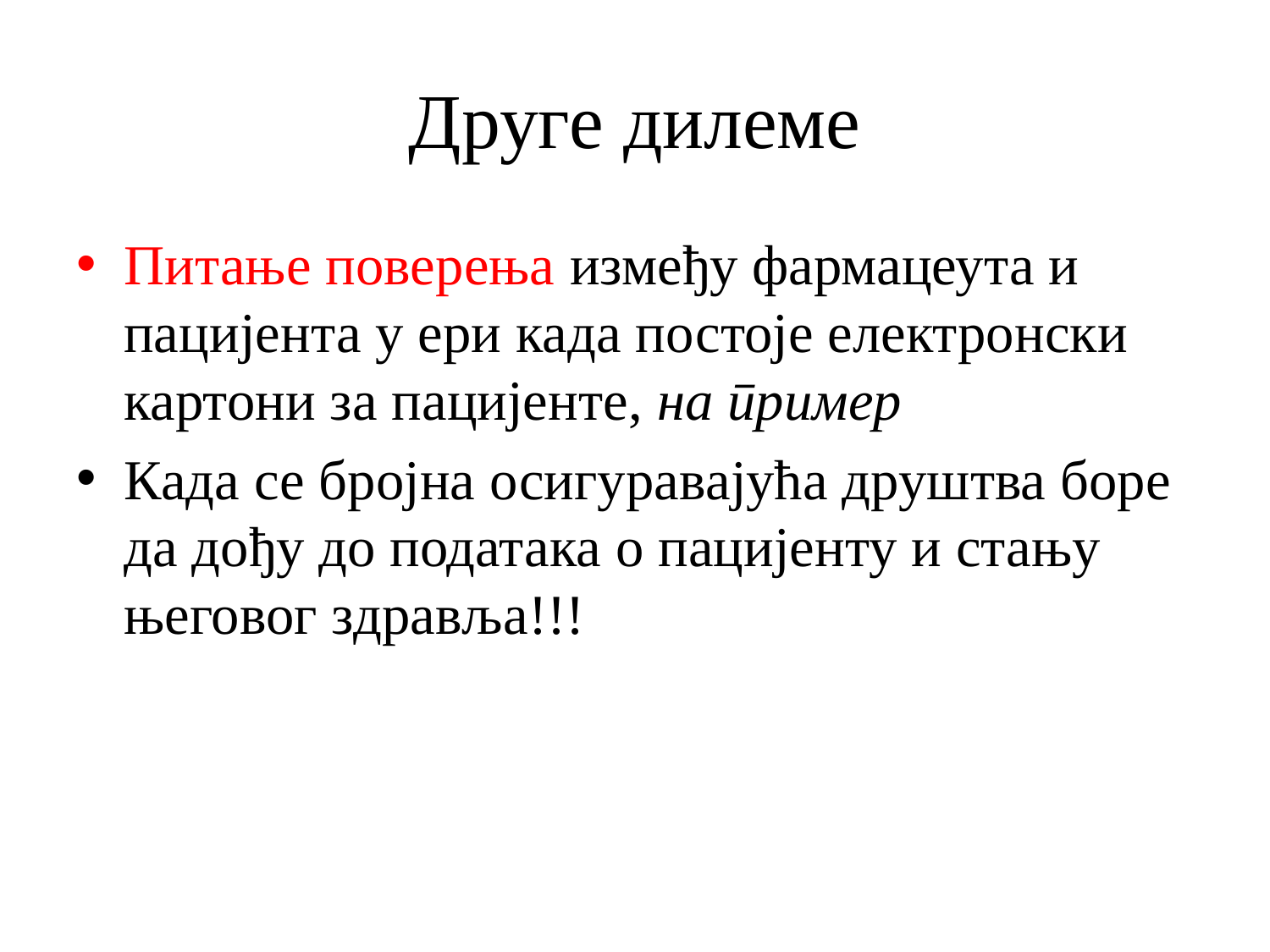

# Друге дилеме
Питање поверења између фармацеута и пацијента у ери када постоје електронски картони за пацијенте, на пример
Када се бројна осигуравајућа друштва боре да дођу до података о пацијенту и стању његовог здравља!!!